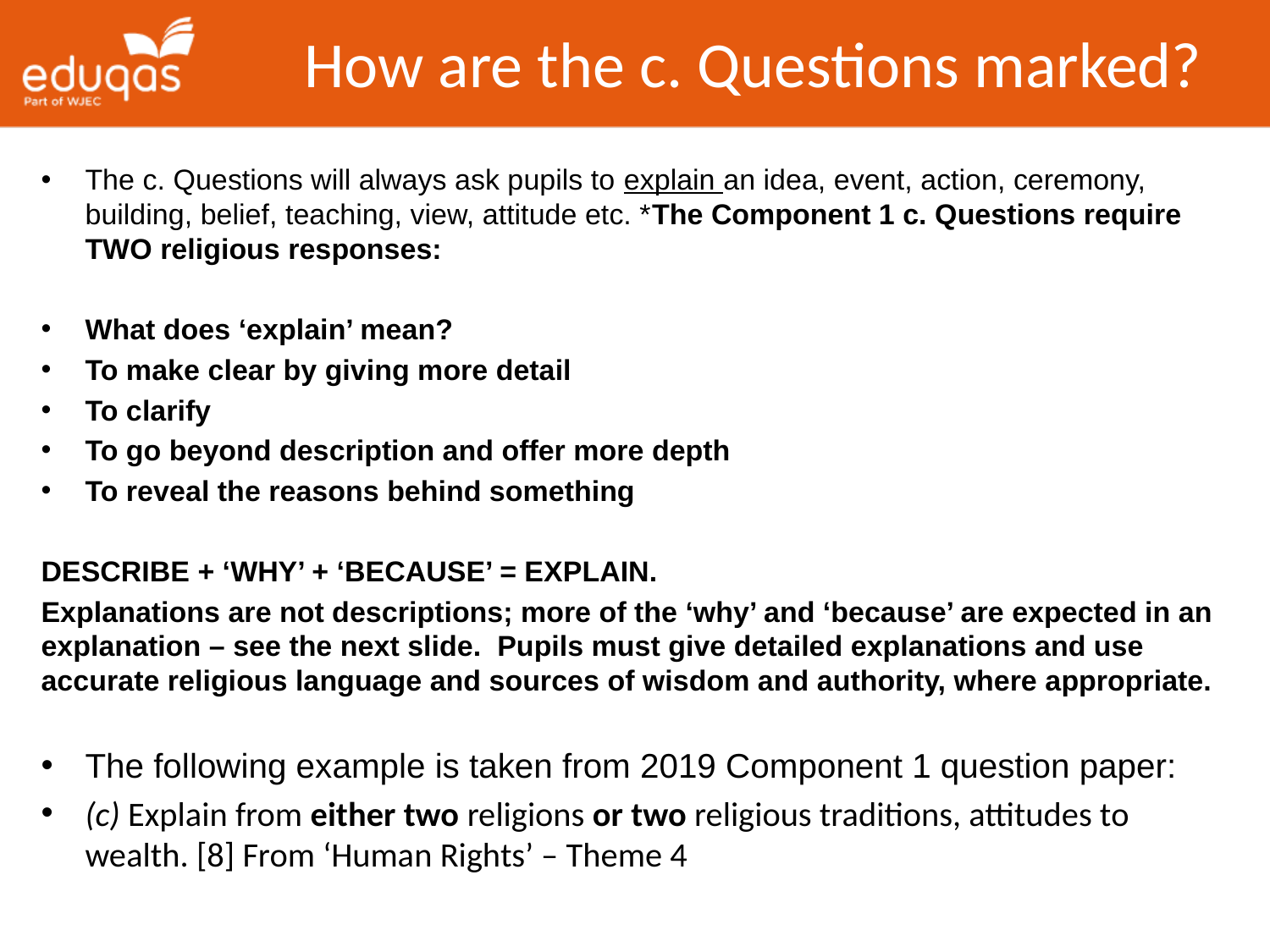

# How are the c. Questions marked?
The c. Questions will always ask pupils to explain an idea, event, action, ceremony, building, belief, teaching, view, attitude etc. *The Component 1 c. Questions require TWO religious responses:

What does ‘explain’ mean?
To make clear by giving more detail
To clarify
To go beyond description and offer more depth
To reveal the reasons behind something

DESCRIBE + ‘WHY’ + ‘BECAUSE’ = EXPLAIN.
Explanations are not descriptions; more of the ‘why’ and ‘because’ are expected in an explanation – see the next slide.  Pupils must give detailed explanations and use accurate religious language and sources of wisdom and authority, where appropriate.

The following example is taken from 2019 Component 1 question paper:
(c) Explain from either two religions or two religious traditions, attitudes to wealth. [8] From ‘Human Rights’ – Theme 4